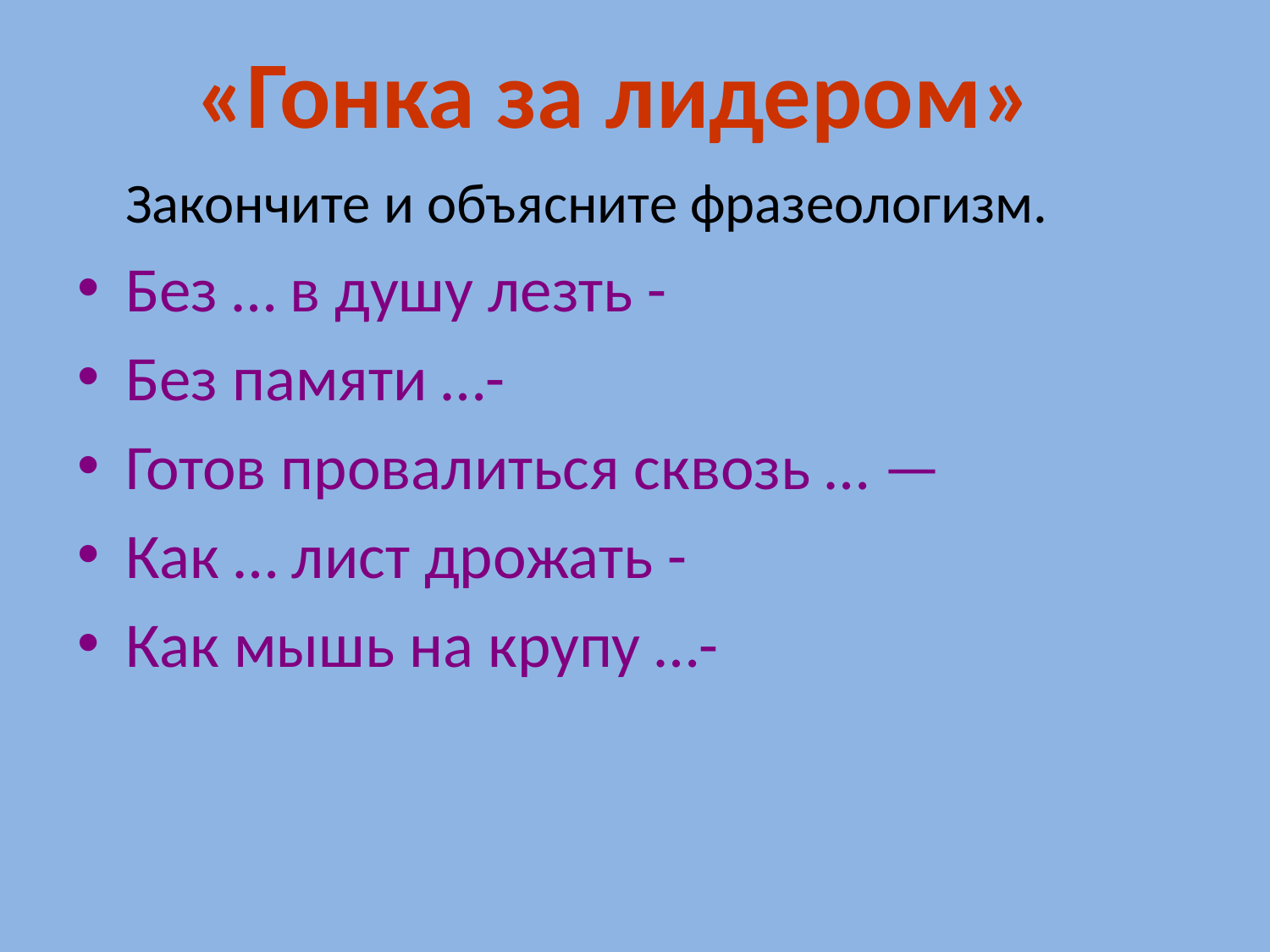

«Гонка за лидером»
	Закончите и объясните фразеологизм.
Без … в душу лезть -
Без памяти …-
Готов провалиться сквозь … —
Как … лист дрожать -
Как мышь на крупу …-